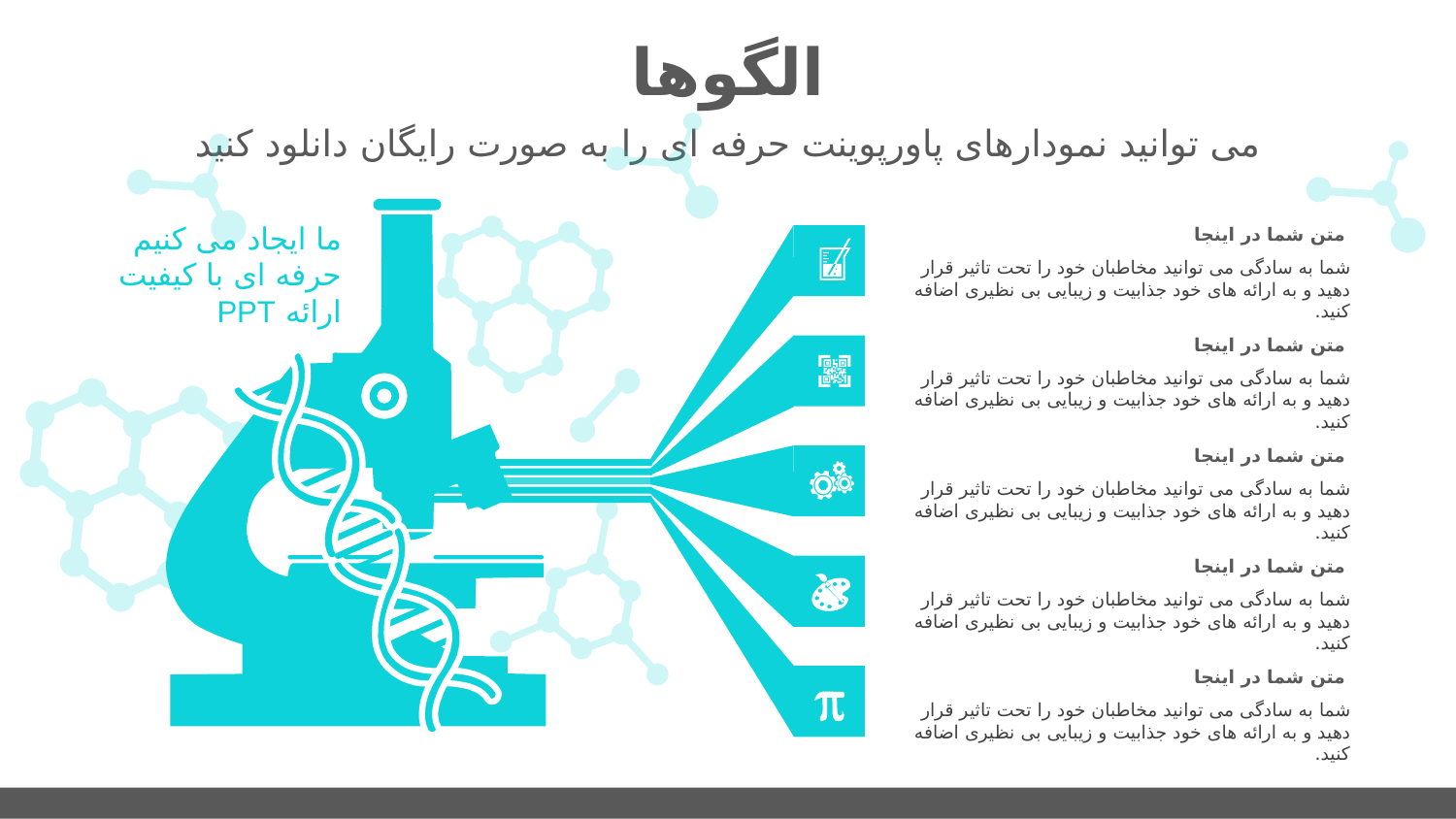

# الگوها

می توانید نمودارهای پاورپوینت حرفه ای را به صورت رایگان دانلود کنید

ما ایجاد می کنیم
حرفه ای با کیفیت
ارائه PPT
متن شما در اینجا
شما به سادگی می توانید مخاطبان خود را تحت تاثیر قرار دهید و به ارائه های خود جذابیت و زیبایی بی نظیری اضافه کنید.

متن شما در اینجا
شما به سادگی می توانید مخاطبان خود را تحت تاثیر قرار دهید و به ارائه های خود جذابیت و زیبایی بی نظیری اضافه کنید.

متن شما در اینجا
شما به سادگی می توانید مخاطبان خود را تحت تاثیر قرار دهید و به ارائه های خود جذابیت و زیبایی بی نظیری اضافه کنید.

متن شما در اینجا
شما به سادگی می توانید مخاطبان خود را تحت تاثیر قرار دهید و به ارائه های خود جذابیت و زیبایی بی نظیری اضافه کنید.

متن شما در اینجا
شما به سادگی می توانید مخاطبان خود را تحت تاثیر قرار دهید و به ارائه های خود جذابیت و زیبایی بی نظیری اضافه کنید.